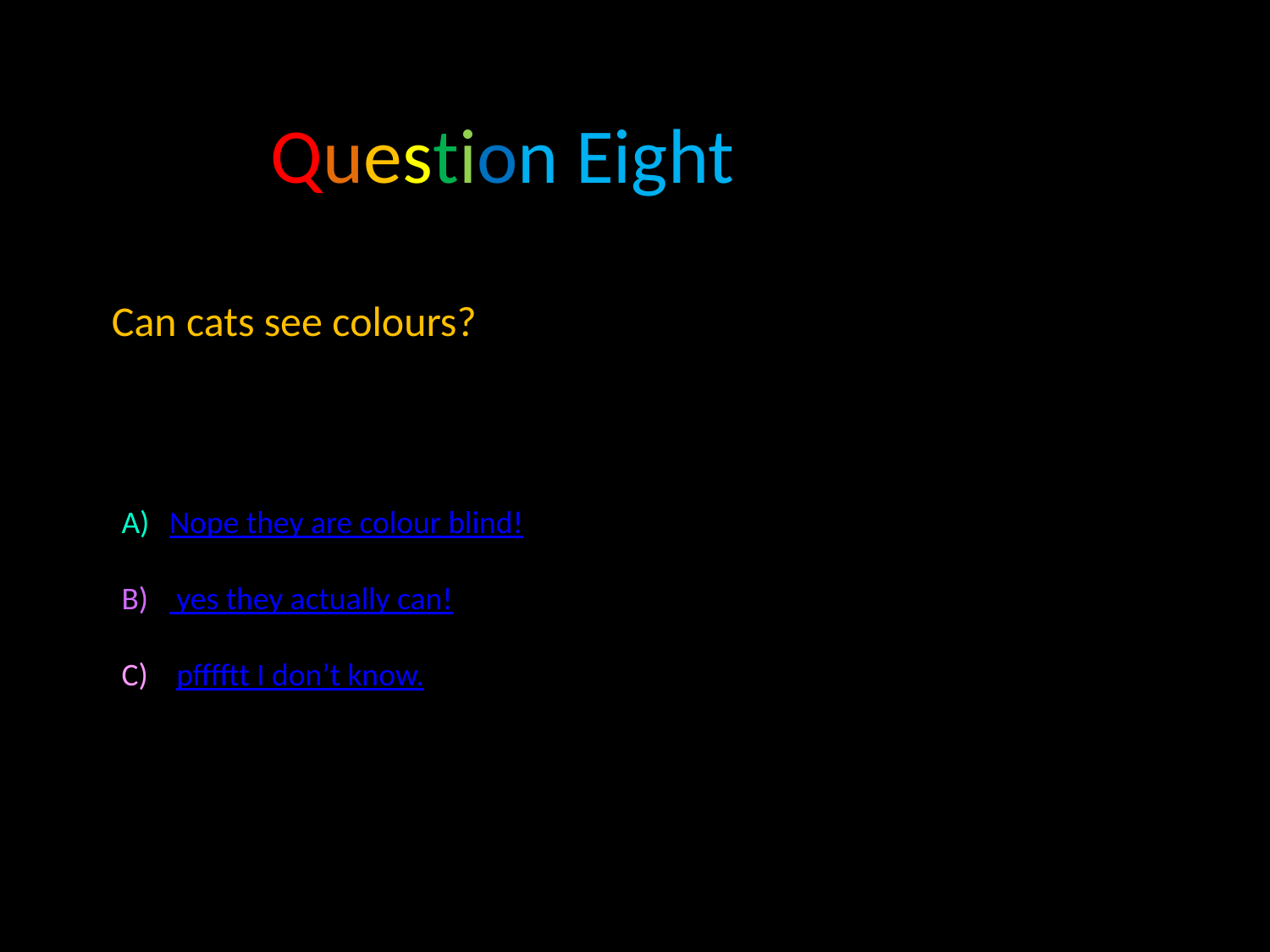

Question Eight
Can cats see colours?
Nope they are colour blind!

 yes they actually can!

 pfffftt I don’t know.